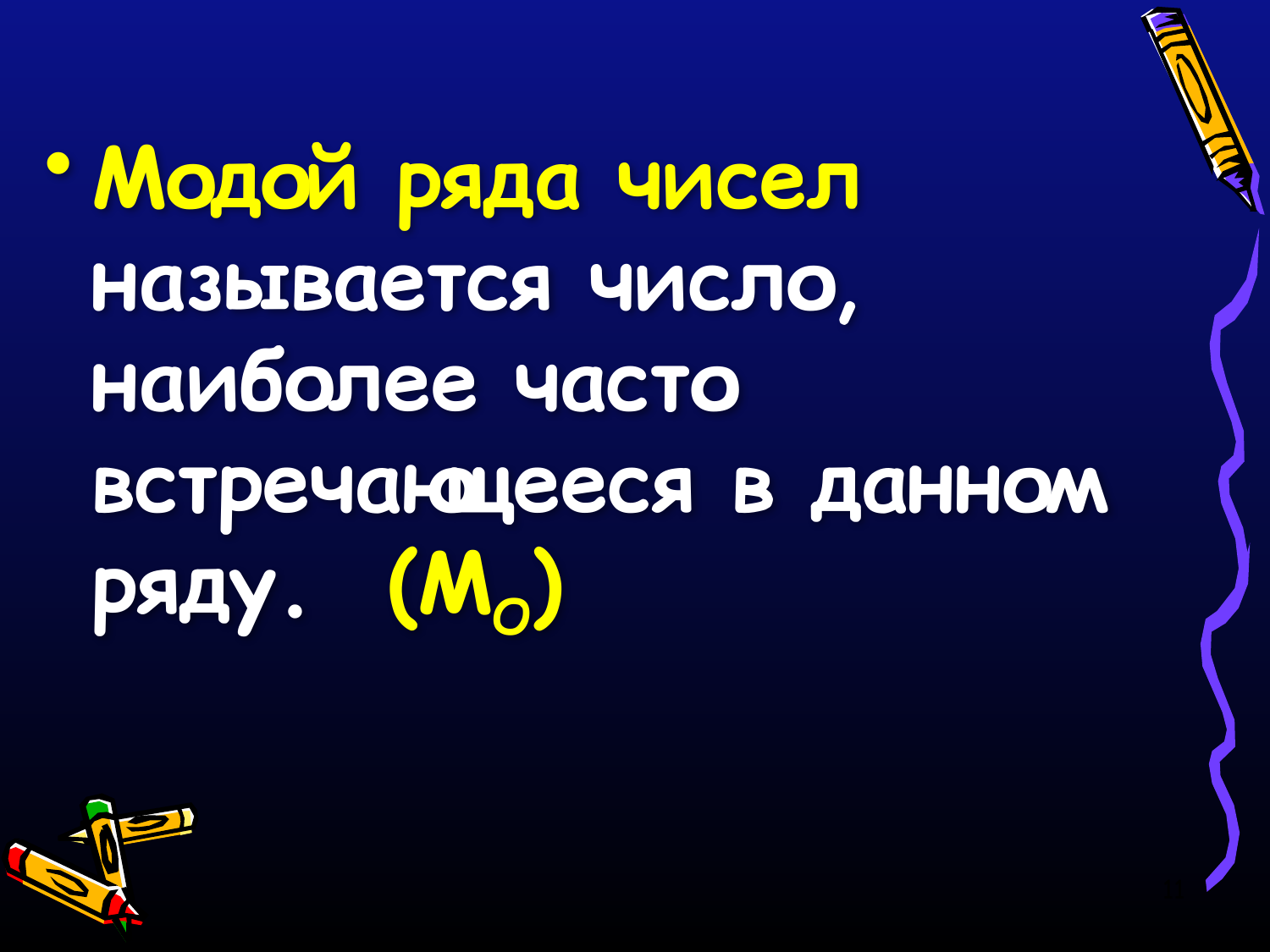

Модой ряда чисел называется число, наиболее часто встречающееся в данном ряду.  (МO)

11